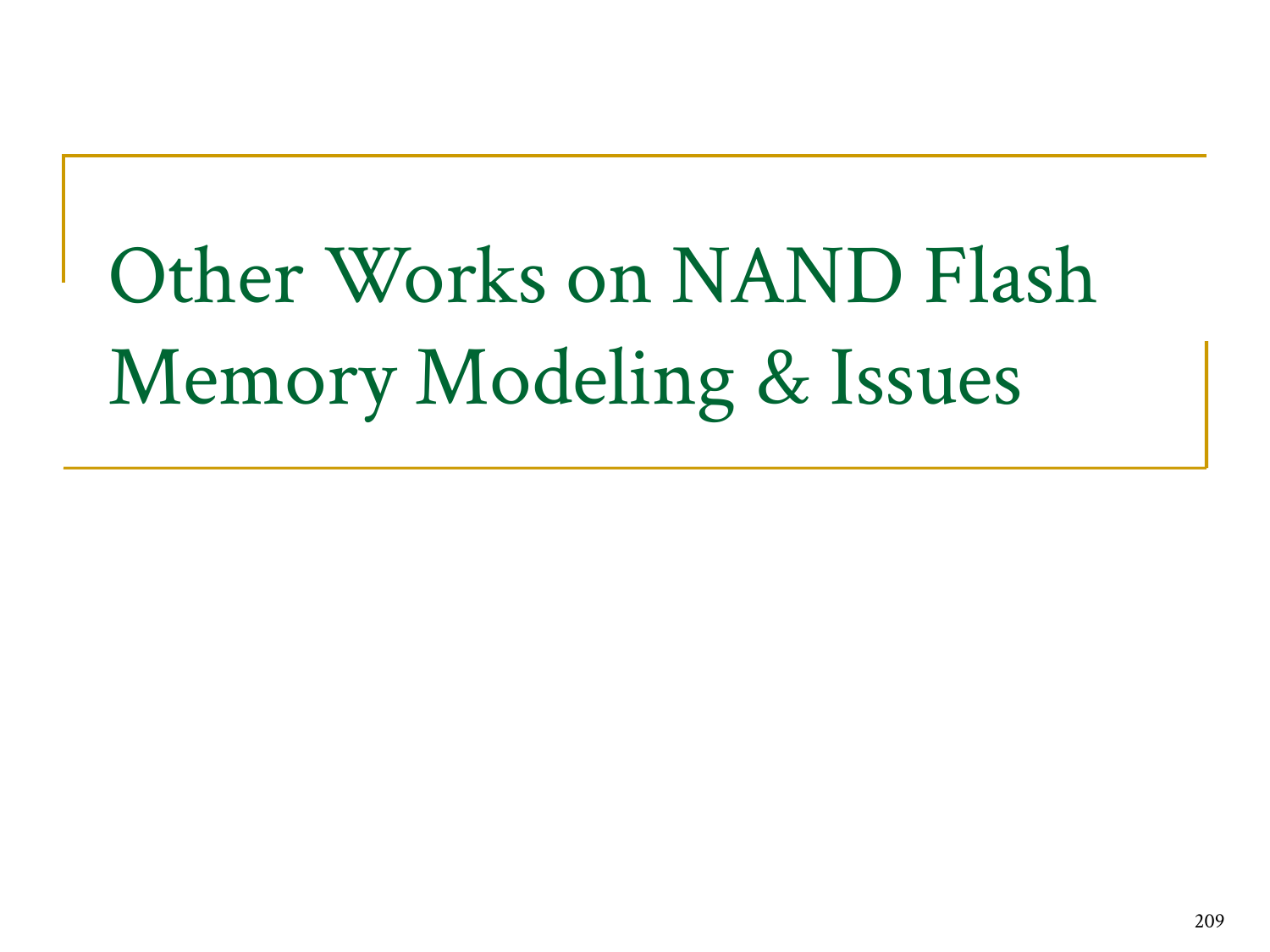

# Other Works on NAND Flash Memory Modeling & Issues

209